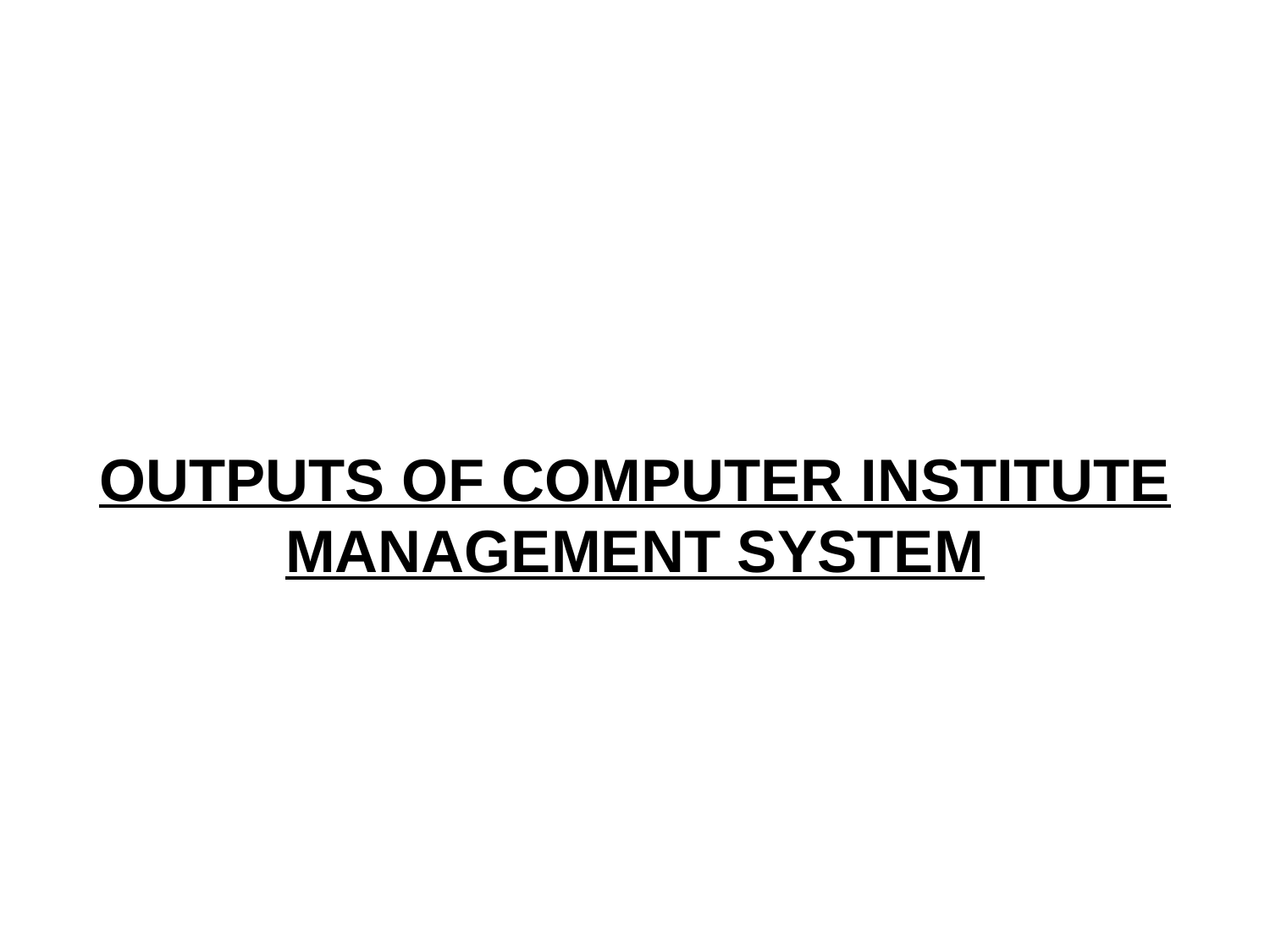

# OUTPUTS OF COMPUTER INSTITUTE MANAGEMENT SYSTEM